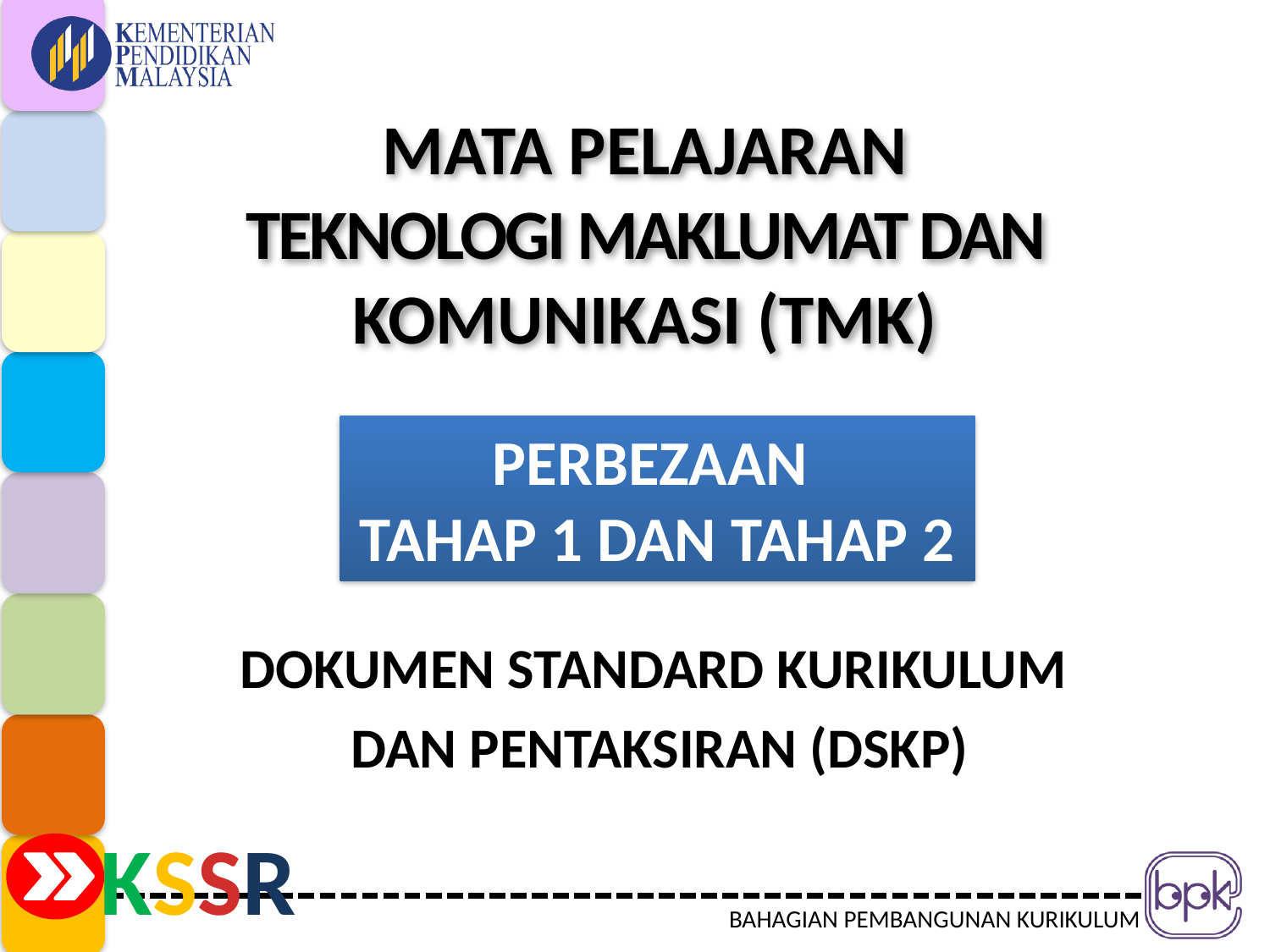

MATA PELAJARAN
TEKNOLOGI MAKLUMAT DAN KOMUNIKASI (TMK)
PERBEZAAN
TAHAP 1 DAN TAHAP 2
DOKUMEN STANDARD KURIKULUM
DAN PENTAKSIRAN (DSKP)